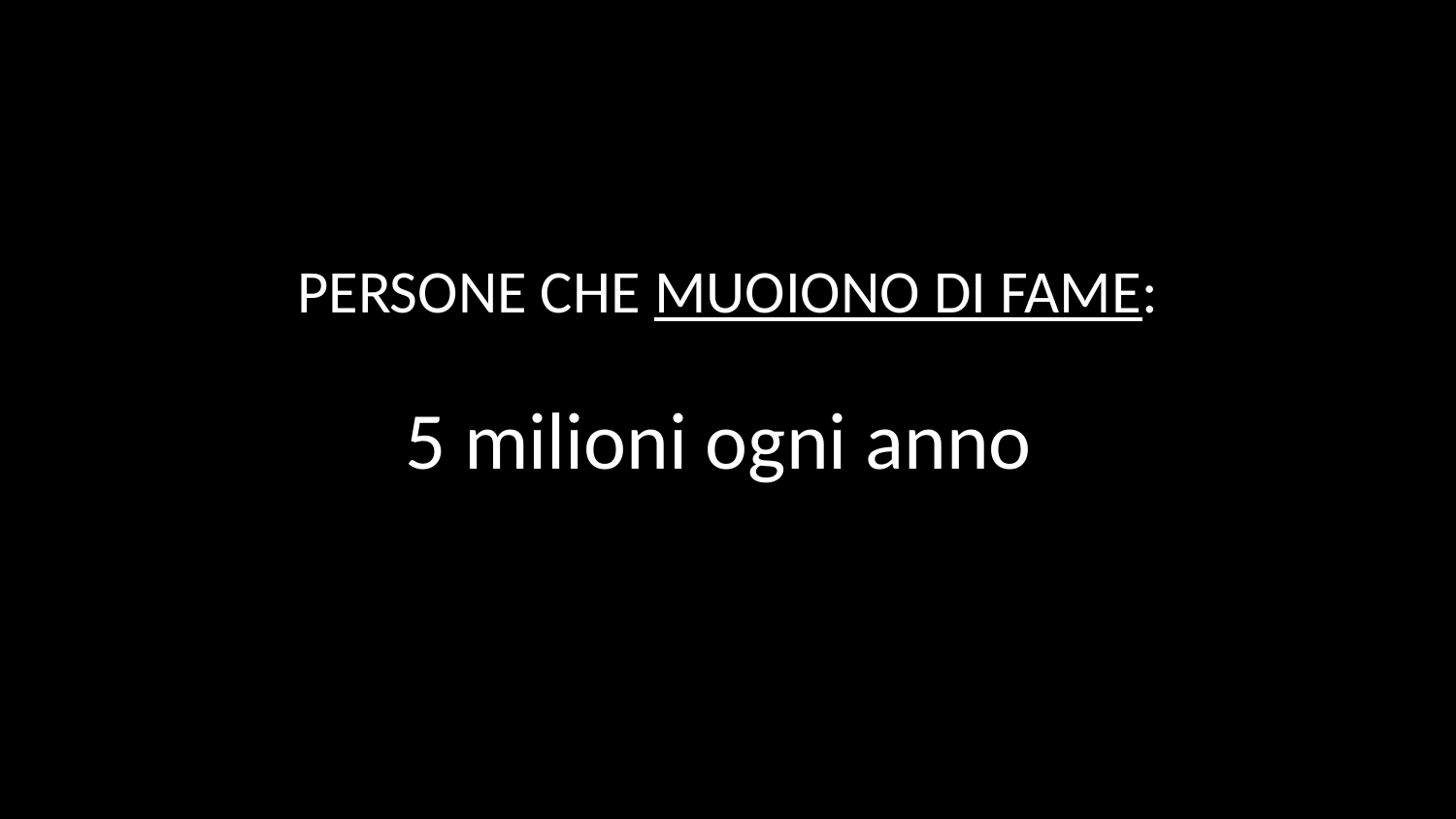

PERSONE CHE MUOIONO DI FAME:
5 milioni ogni anno